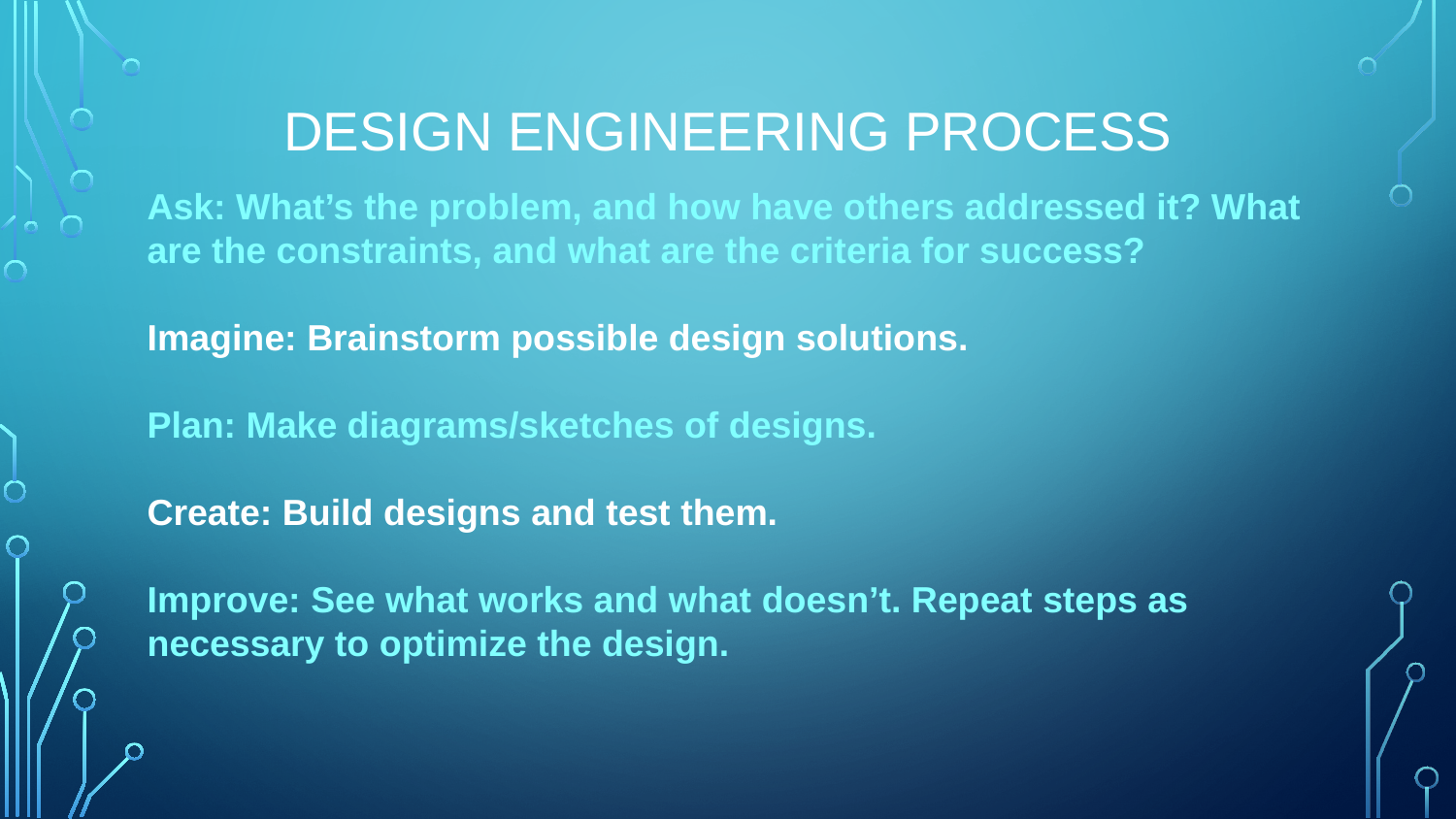

# DESIGN ENGINEERING PROCESS
Ask: What’s the problem, and how have others addressed it? What are the constraints, and what are the criteria for success?

Imagine: Brainstorm possible design solutions.

Plan: Make diagrams/sketches of designs.

Create: Build designs and test them.

Improve: See what works and what doesn’t. Repeat steps as necessary to optimize the design.